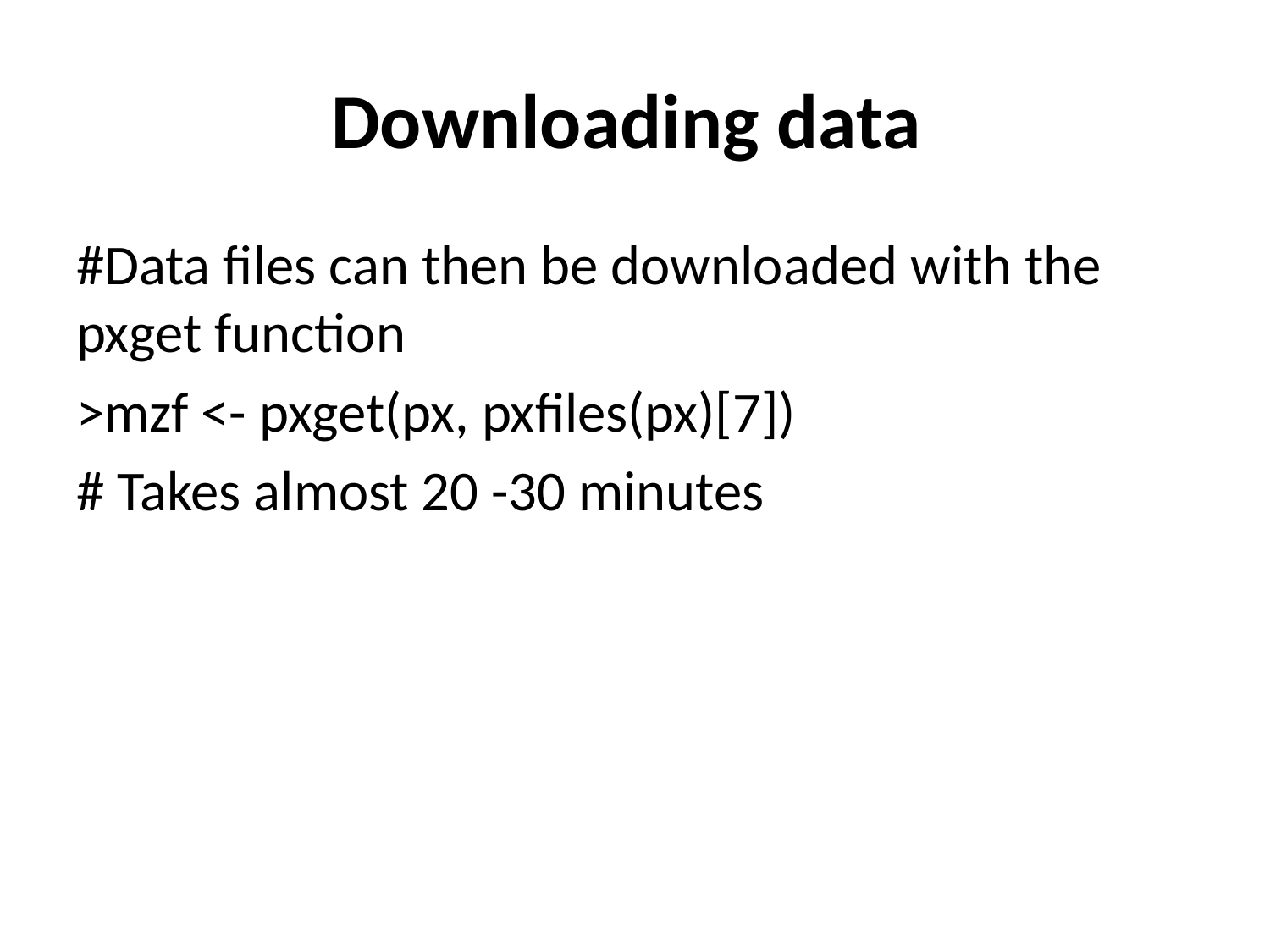

# Downloading data
#Data files can then be downloaded with the pxget function
>mzf <- pxget(px, pxfiles(px)[7])
# Takes almost 20 -30 minutes